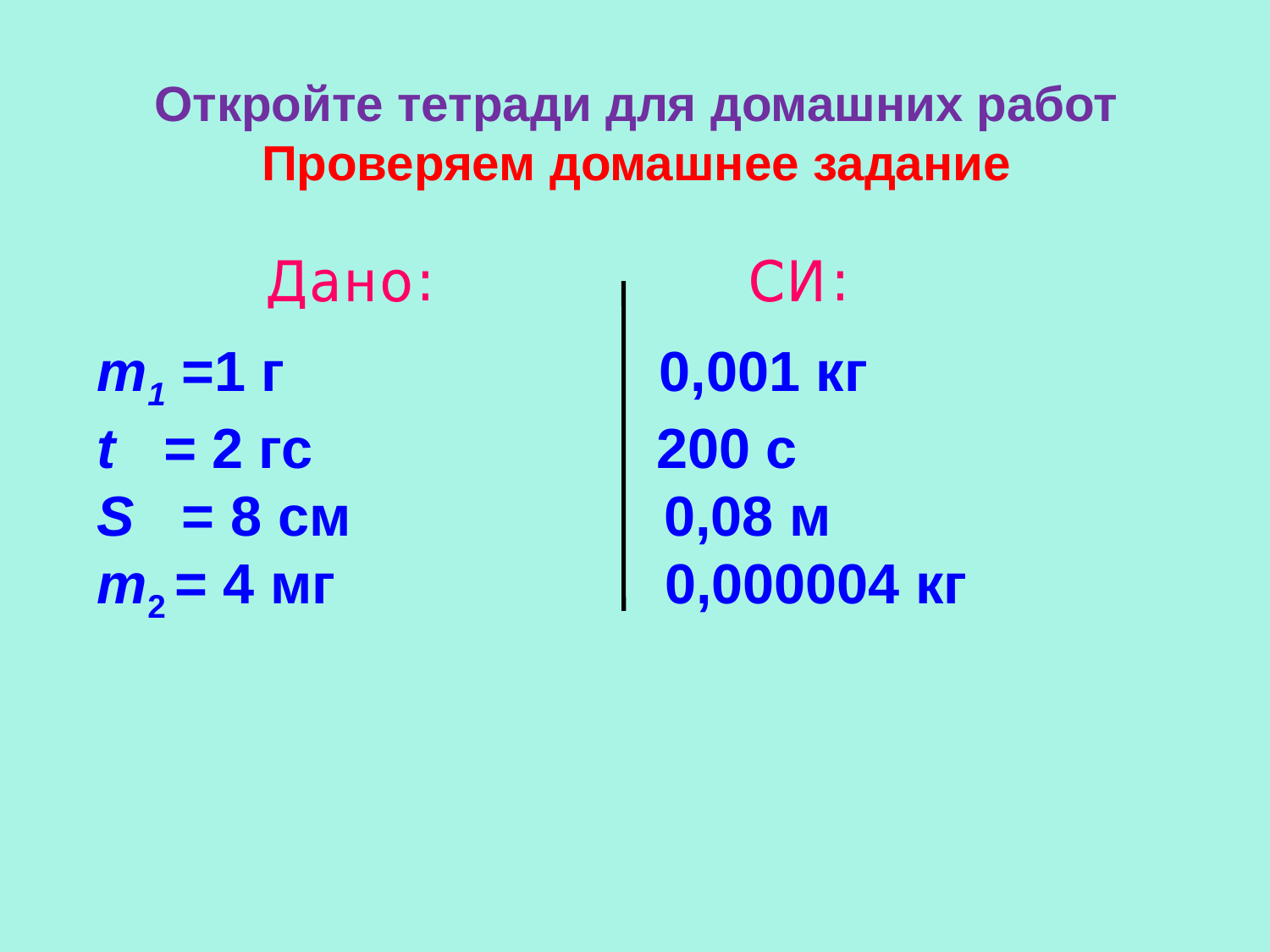

# Откройте тетради для домашних работ Проверяем домашнее задание
Дано:
СИ:

m1 =1 г                        0,001 кг
t   = 2 гс                      200 с
S   = 8 см                    0,08 м
m2 = 4 мг                     0,000004 кг